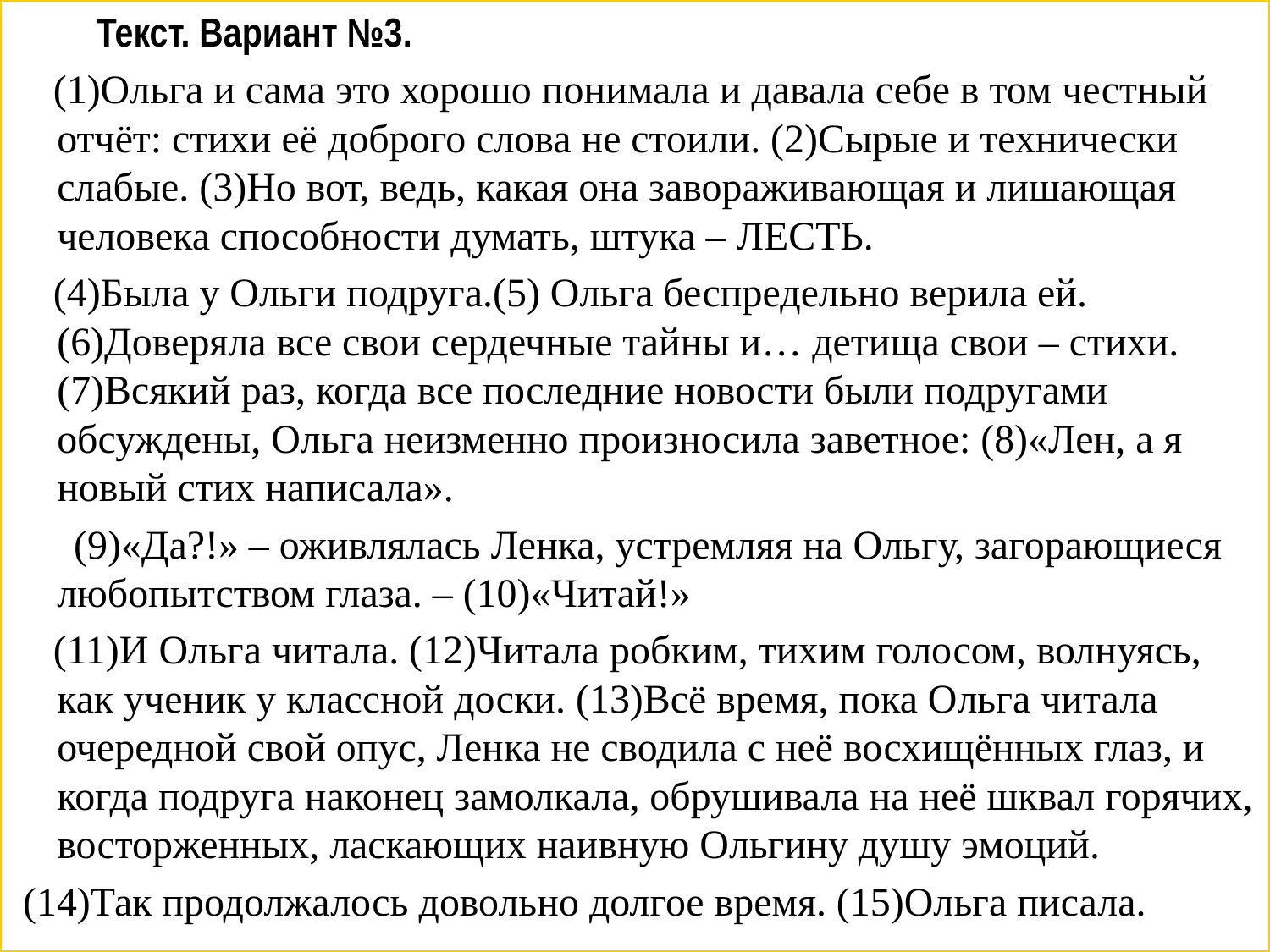

Текст. Вариант №3.
    (1)Ольга и сама это хорошо понимала и давала себе в том честный отчёт: стихи её доброго слова не стоили. (2)Сырые и технически слабые. (3)Но вот, ведь, какая она завораживающая и лишающая человека способности думать, штука – ЛЕСТЬ.
    (4)Была у Ольги подруга.(5) Ольга беспредельно верила ей. (6)Доверяла все свои сердечные тайны и… детища свои – стихи. (7)Всякий раз, когда все последние новости были подругами обсуждены, Ольга неизменно произносила заветное: (8)«Лен, а я новый стих написала».
      (9)«Да?!» – оживлялась Ленка, устремляя на Ольгу, загорающиеся любопытством глаза. – (10)«Читай!»
    (11)И Ольга читала. (12)Читала робким, тихим голосом, волнуясь, как ученик у классной доски. (13)Всё время, пока Ольга читала очередной свой опус, Ленка не сводила с неё восхищённых глаз, и когда подруга наконец замолкала, обрушивала на неё шквал горячих, восторженных, ласкающих наивную Ольгину душу эмоций.
 (14)Так продолжалось довольно долгое время. (15)Ольга писала.